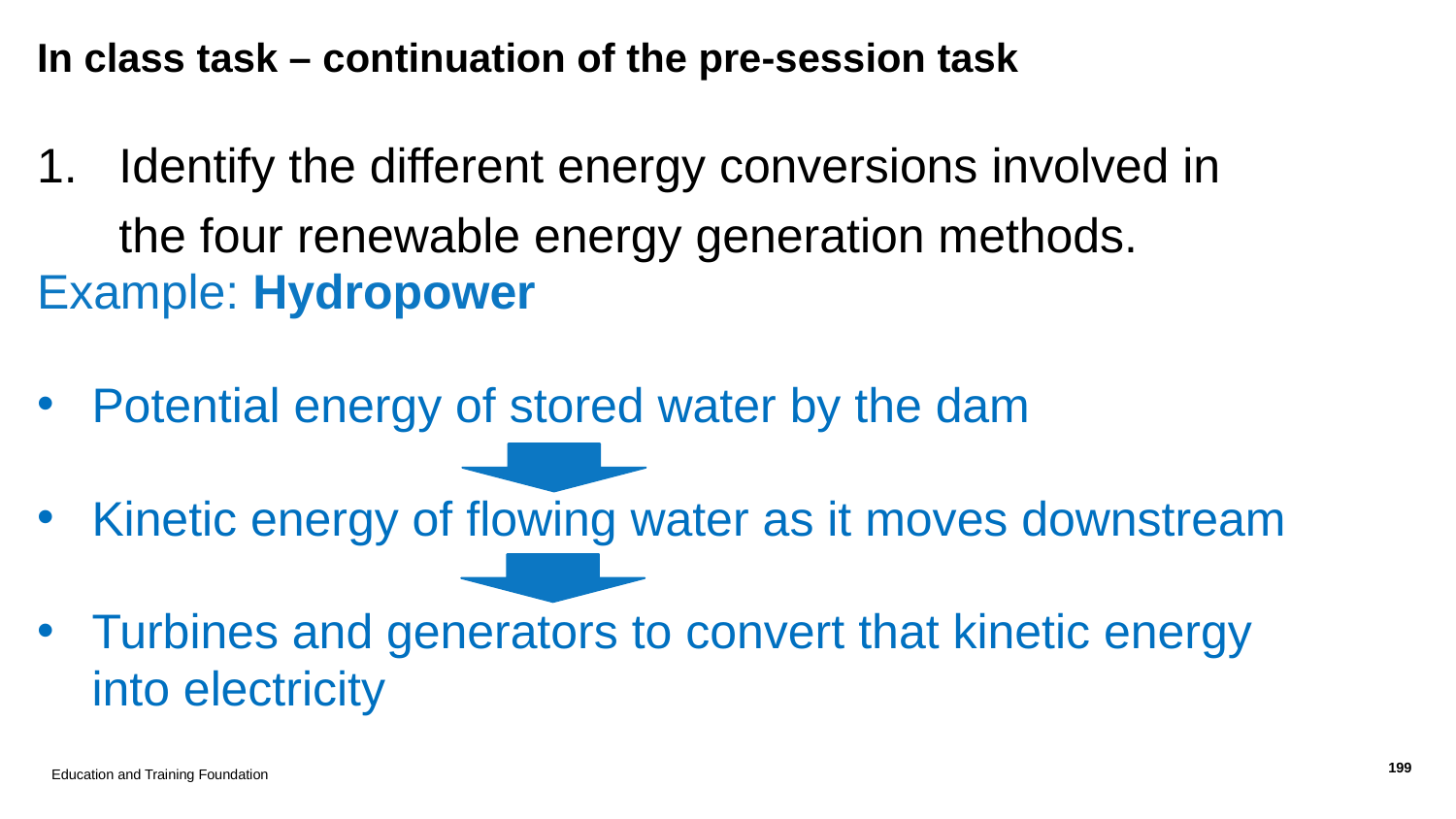

# In class task – continuation of the pre-session task
Identify the different energy conversions involved in the four renewable energy generation methods.
Example: Hydropower

Potential energy of stored water by the dam

Kinetic energy of flowing water as it moves downstream

Turbines and generators to convert that kinetic energy into electricity

Education and Training Foundation
199